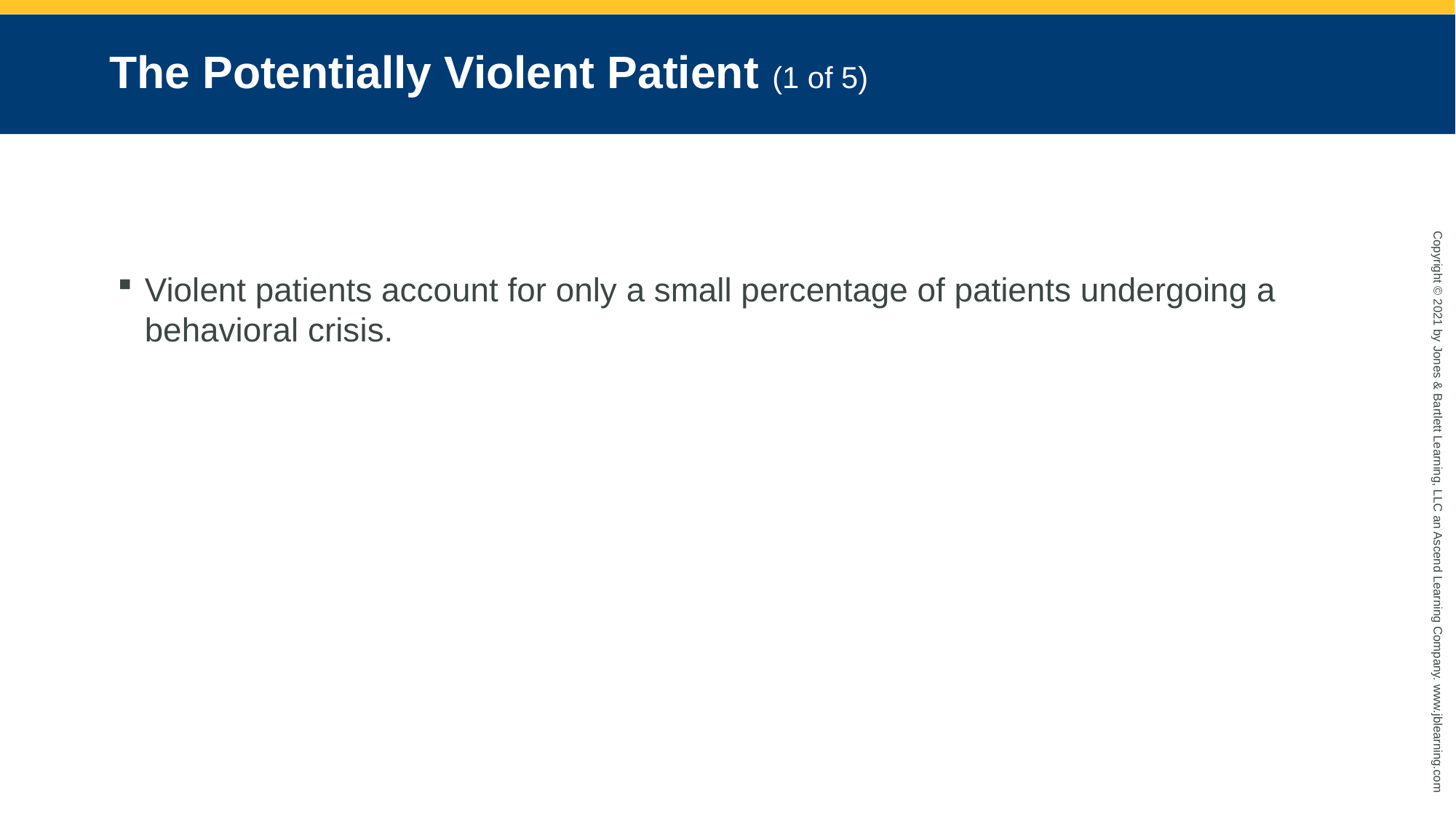

# The Potentially Violent Patient (1 of 5)
Violent patients account for only a small percentage of patients undergoing a behavioral crisis.